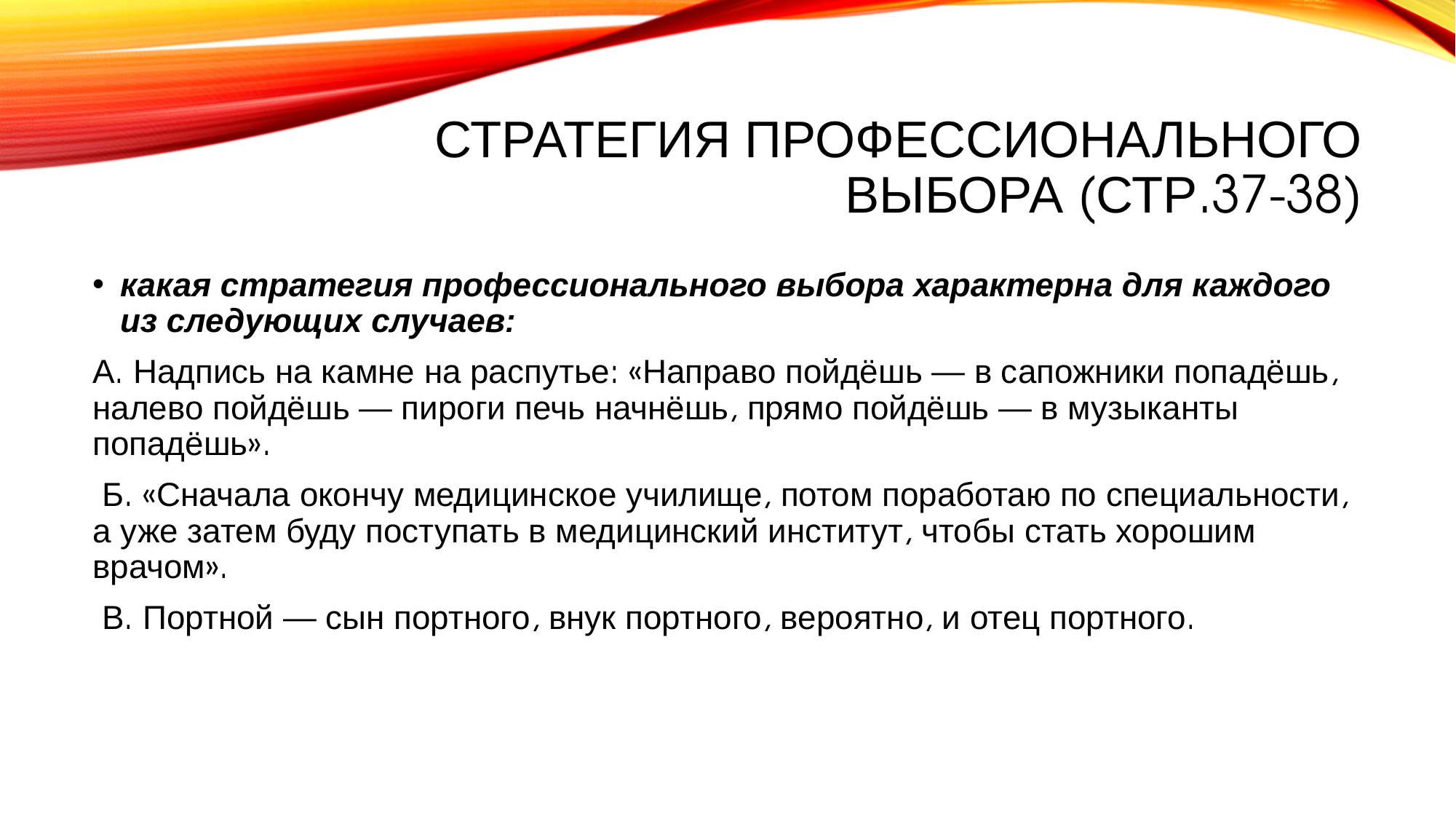

# стратегия профессионального выбора (стр.37-38)
какая стратегия профессионального выбора характерна для каждого из следующих случаев:
А. Надпись на камне на распутье: «Направо пойдёшь — в сапожники попадёшь, налево пойдёшь — пироги печь начнёшь, прямо пойдёшь — в музыканты попадёшь».
 Б. «Сначала окончу медицинское училище, потом поработаю по специальности, а уже затем буду поступать в медицинский институт, чтобы стать хорошим врачом».
 В. Портной — сын портного, внук портного, вероятно, и отец портного.